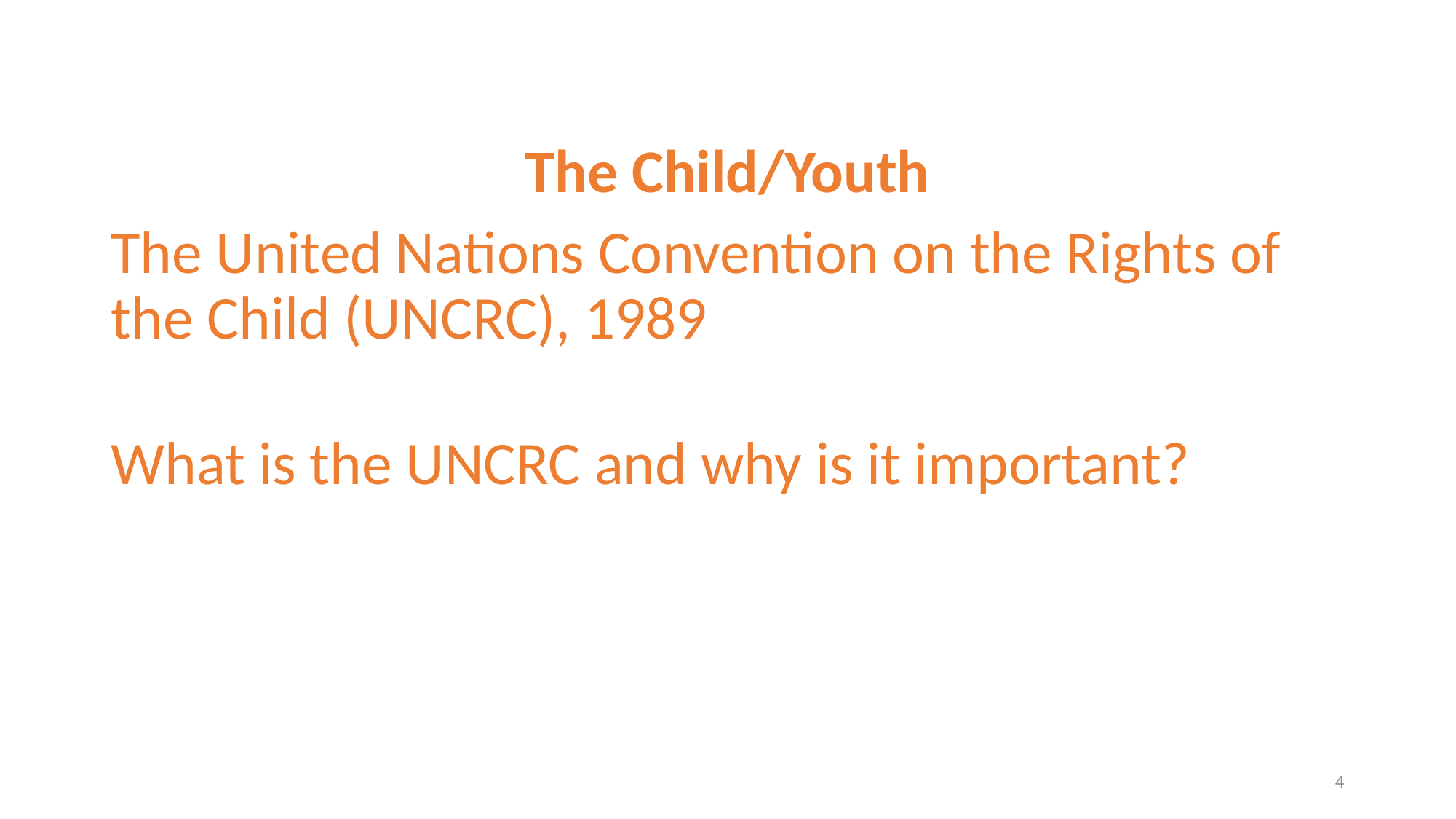

The Child/Youth
The United Nations Convention on the Rights of the Child (UNCRC), 1989
What is the UNCRC and why is it important?

4